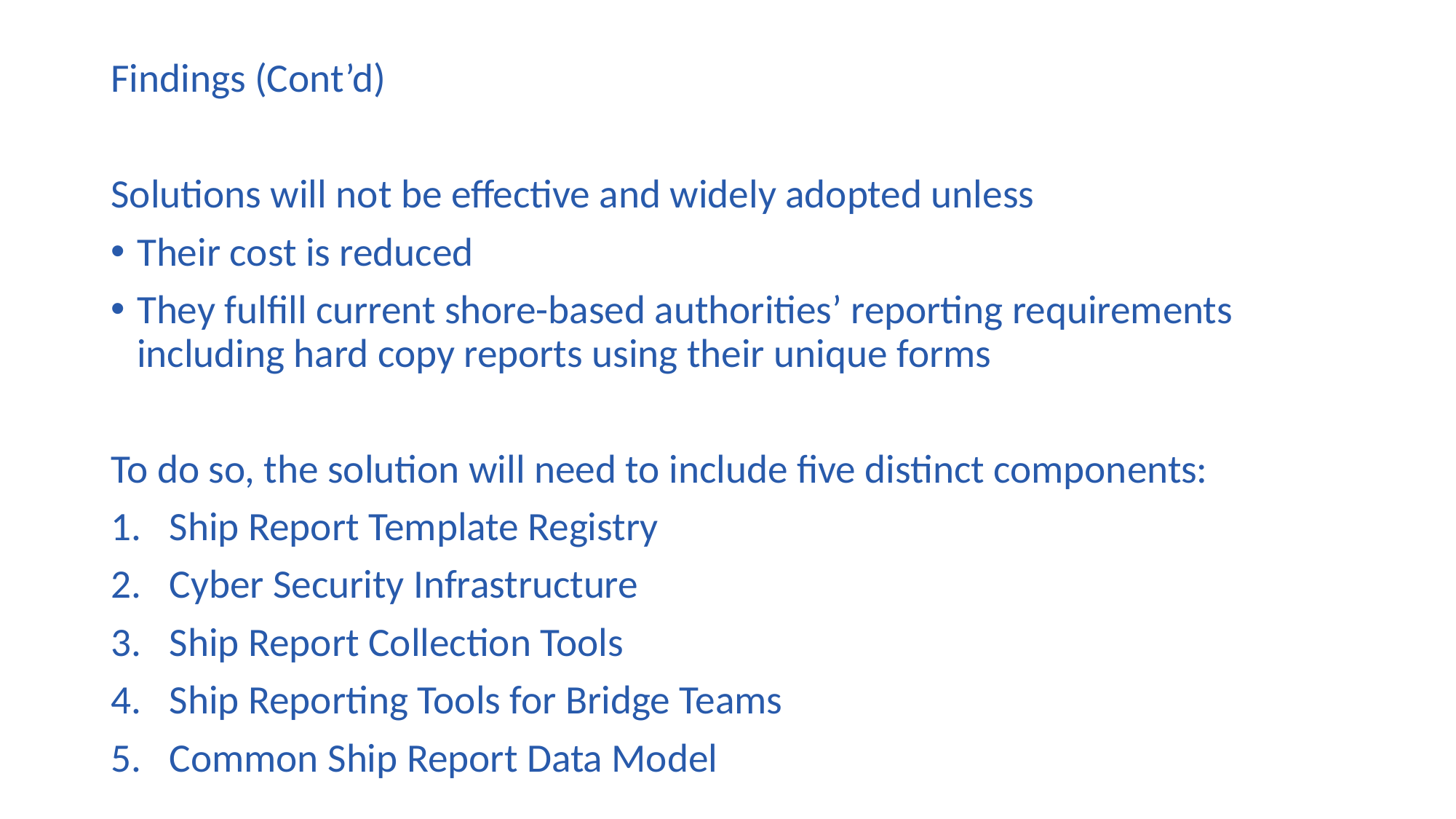

Findings (Cont’d)

Solutions will not be effective and widely adopted unless
Their cost is reduced
They fulfill current shore-based authorities’ reporting requirements including hard copy reports using their unique forms

To do so, the solution will need to include five distinct components:
Ship Report Template Registry
Cyber Security Infrastructure
Ship Report Collection Tools
Ship Reporting Tools for Bridge Teams
Common Ship Report Data Model